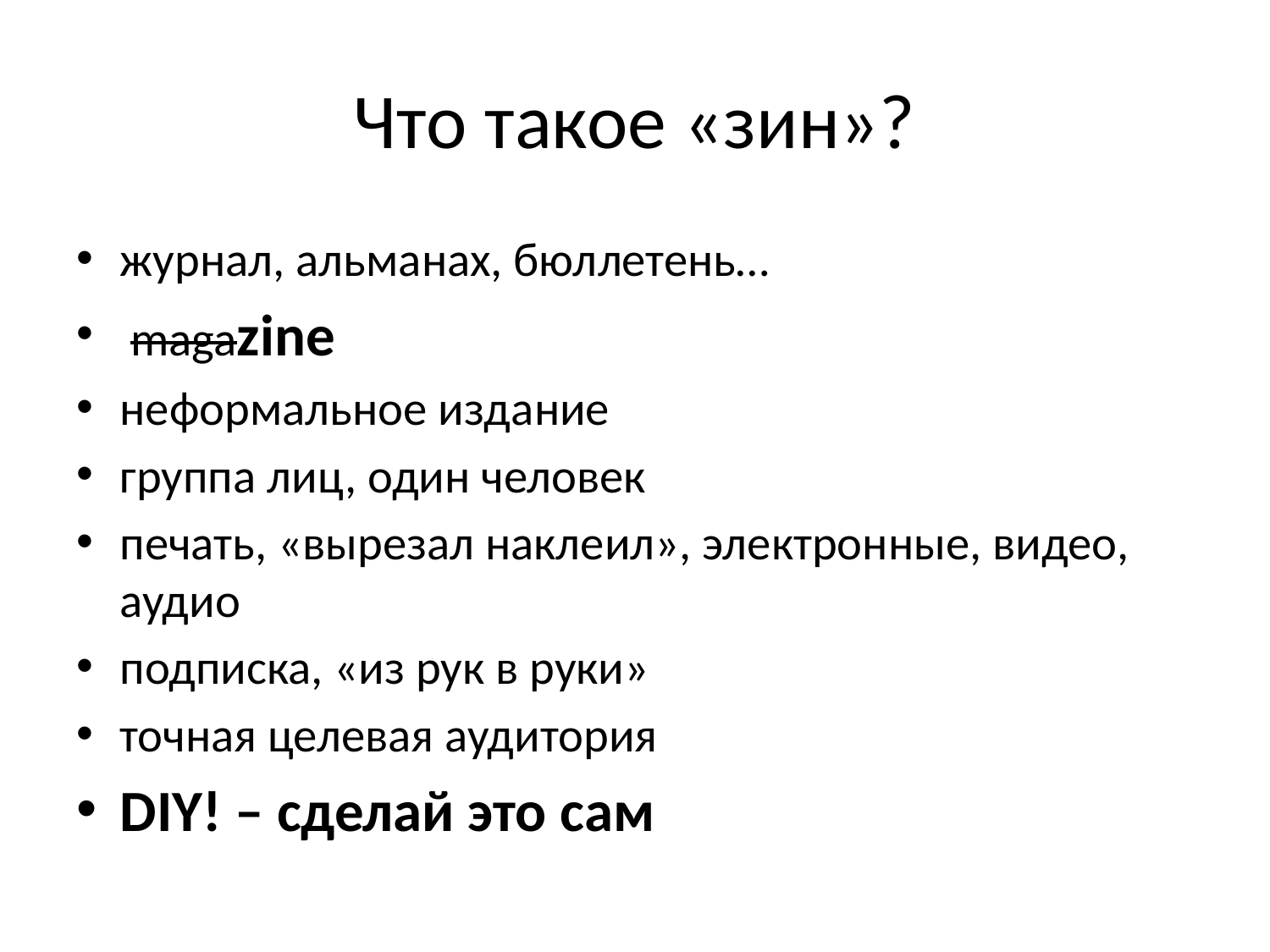

# Что такое «зин»?
журнал, альманах, бюллетень…
 magazine
неформальное издание
группа лиц, один человек
печать, «вырезал наклеил», электронные, видео, аудио
подписка, «из рук в руки»
точная целевая аудитория
DIY! – сделай это сам